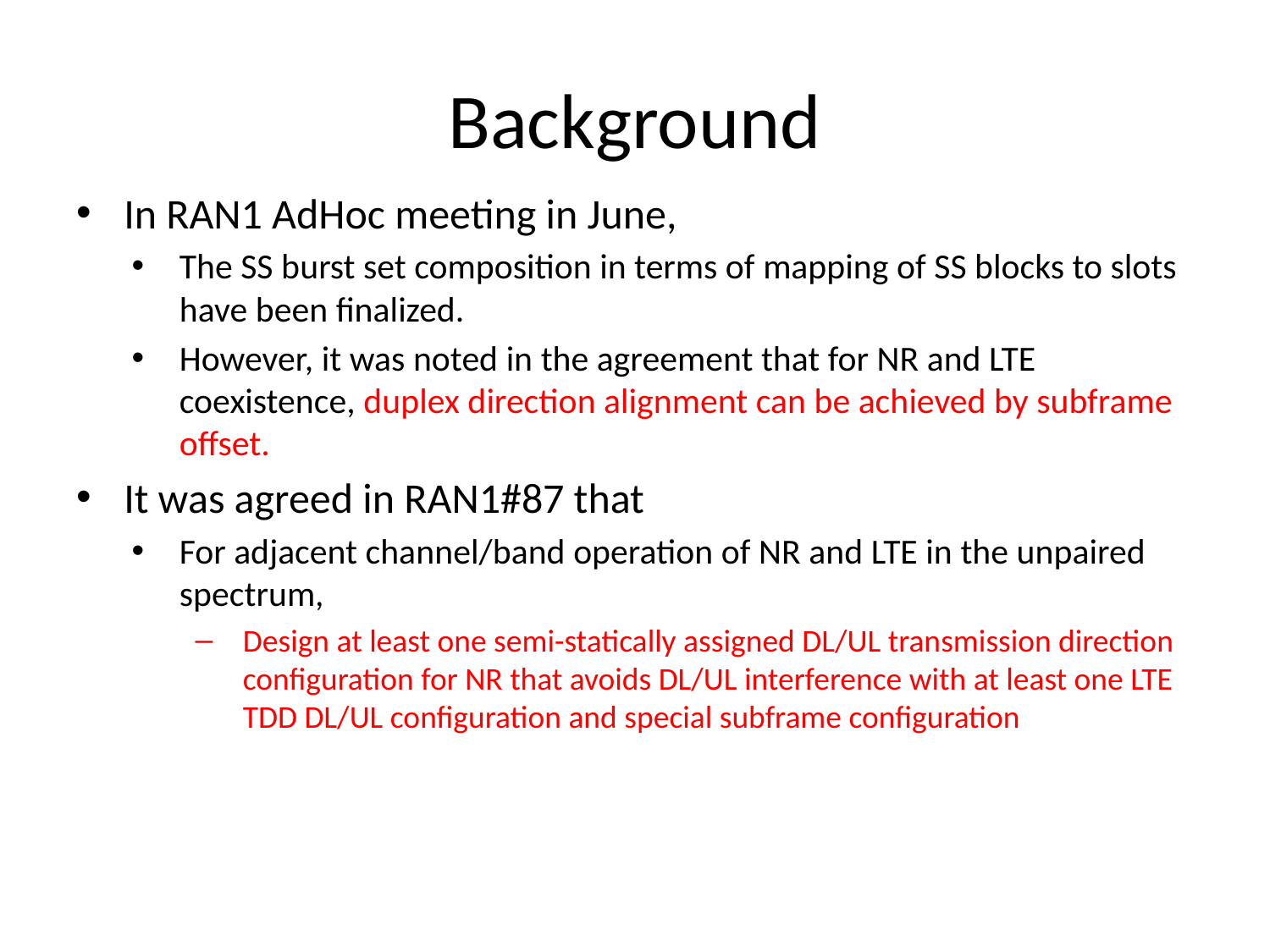

# Background
In RAN1 AdHoc meeting in June,
The SS burst set composition in terms of mapping of SS blocks to slots have been finalized.
However, it was noted in the agreement that for NR and LTE coexistence, duplex direction alignment can be achieved by subframe offset.
It was agreed in RAN1#87 that
For adjacent channel/band operation of NR and LTE in the unpaired spectrum,
Design at least one semi-statically assigned DL/UL transmission direction configuration for NR that avoids DL/UL interference with at least one LTE TDD DL/UL configuration and special subframe configuration